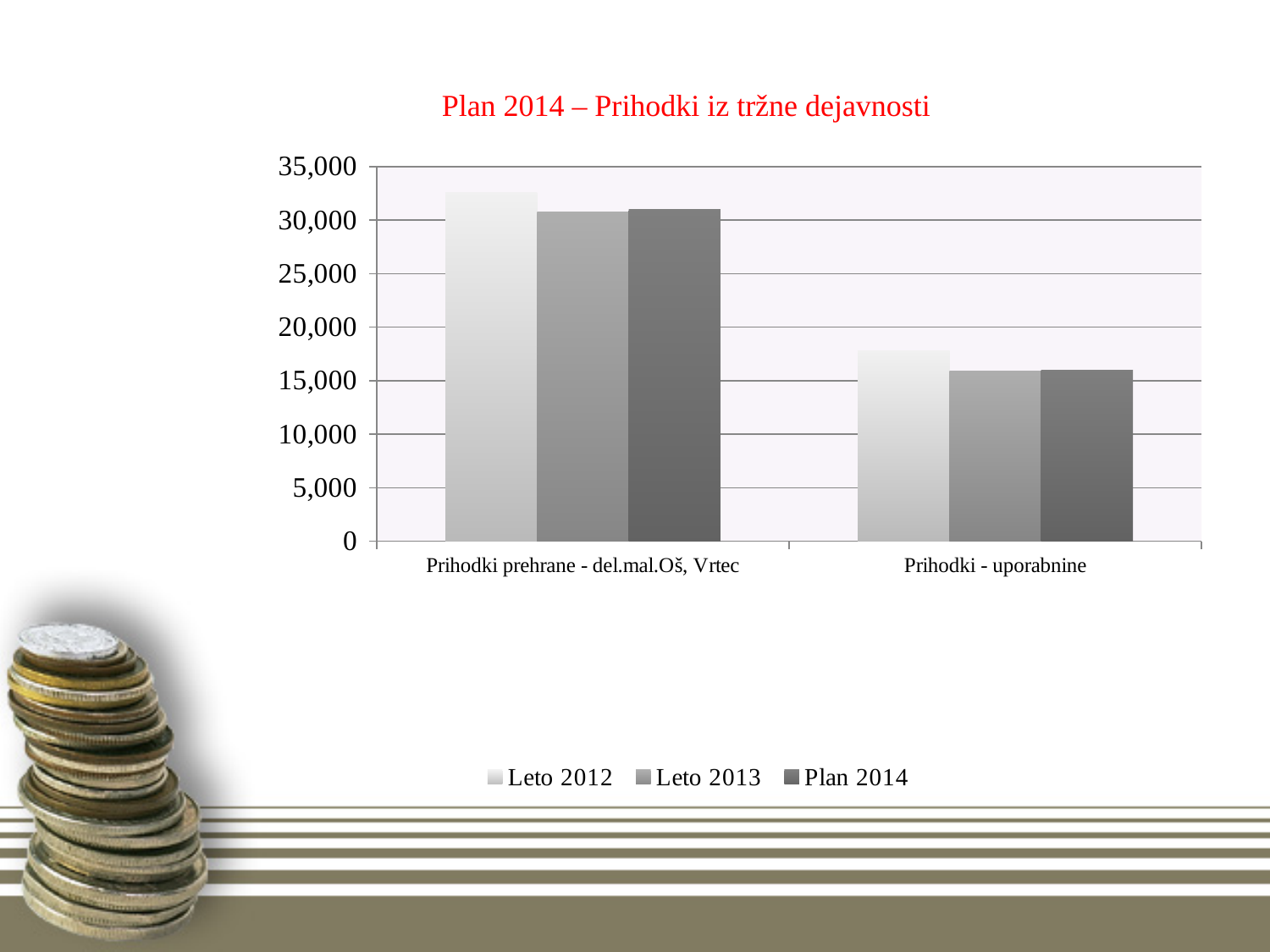

# Plan 2014 – Prihodki iz tržne dejavnosti

### Chart

| Category | Leto 2012 | Leto 2013 | Plan 2014 |
|---|---|---|---|
| Prihodki prehrane - del.mal.Oš, Vrtec | 32614.0 | 30748.0 | 31000.0 |
| Prihodki - uporabnine | 17782.0 | 15941.0 | 16000.0 |